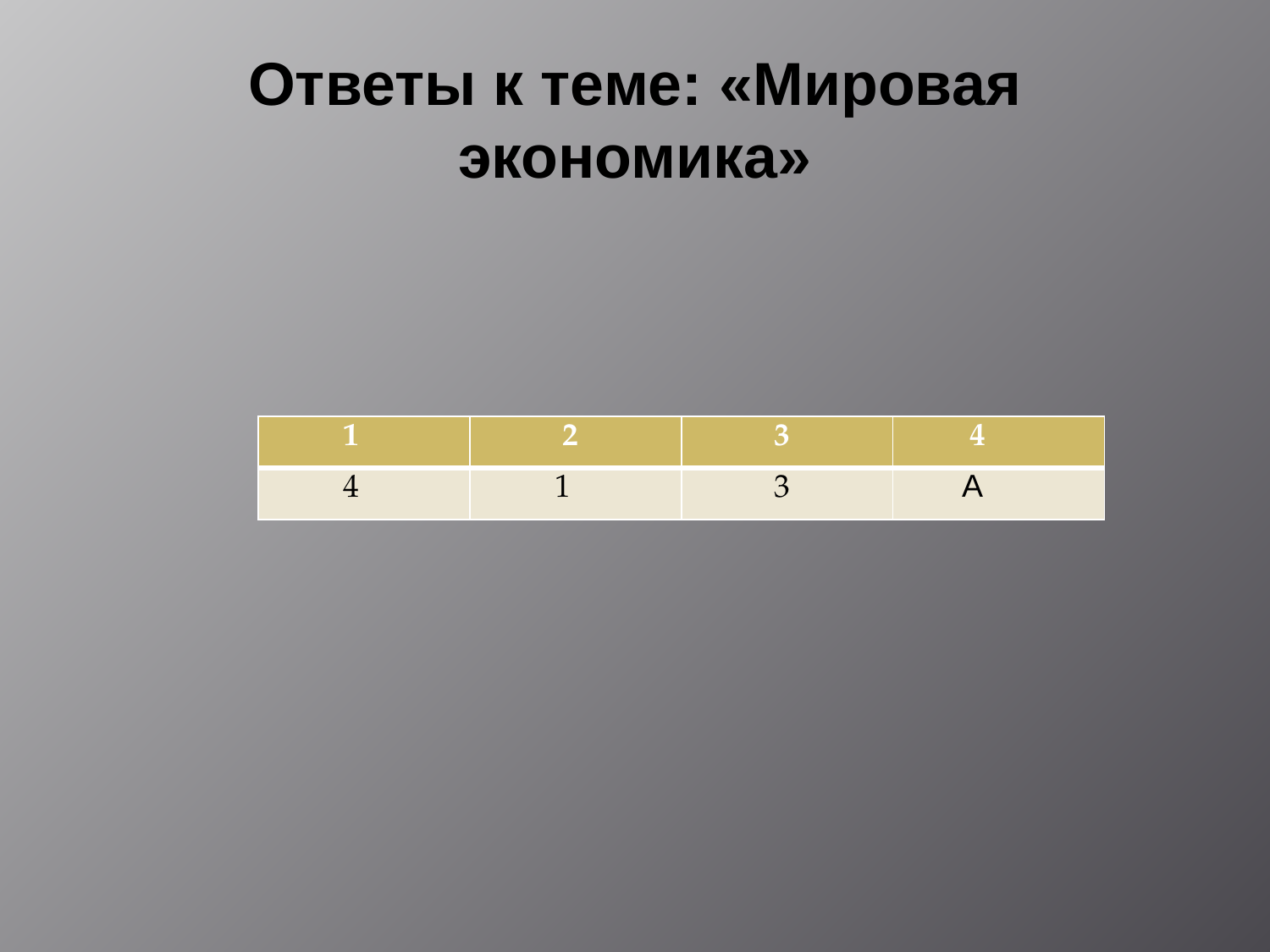

# Ответы к теме: «Мировая экономика»

| 1 | 2 | 3 | 4 |
| --- | --- | --- | --- |
| 4 | 1 | 3 | А |